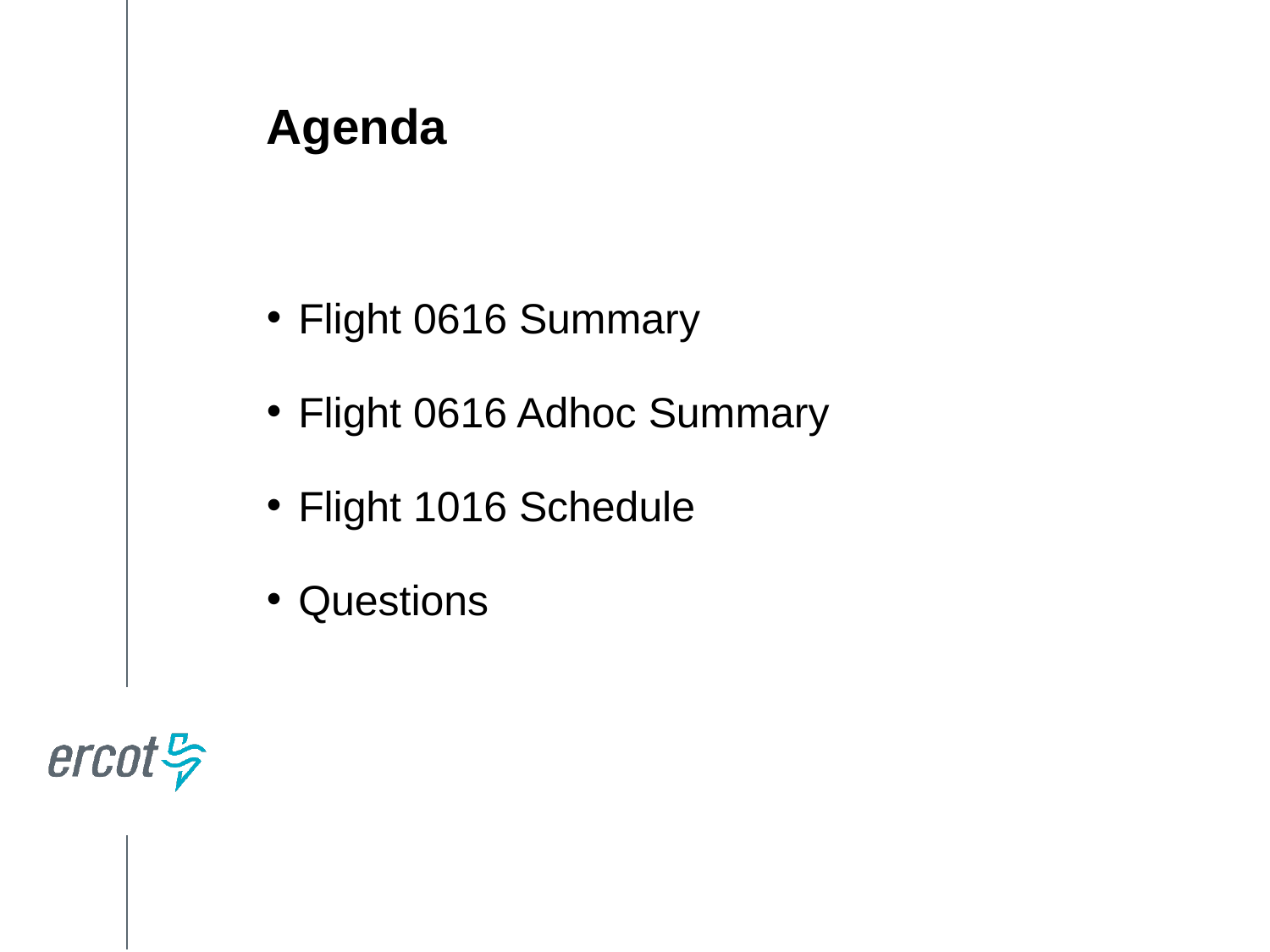

Agenda

Flight 0616 Summary
Flight 0616 Adhoc Summary
Flight 1016 Schedule
Questions